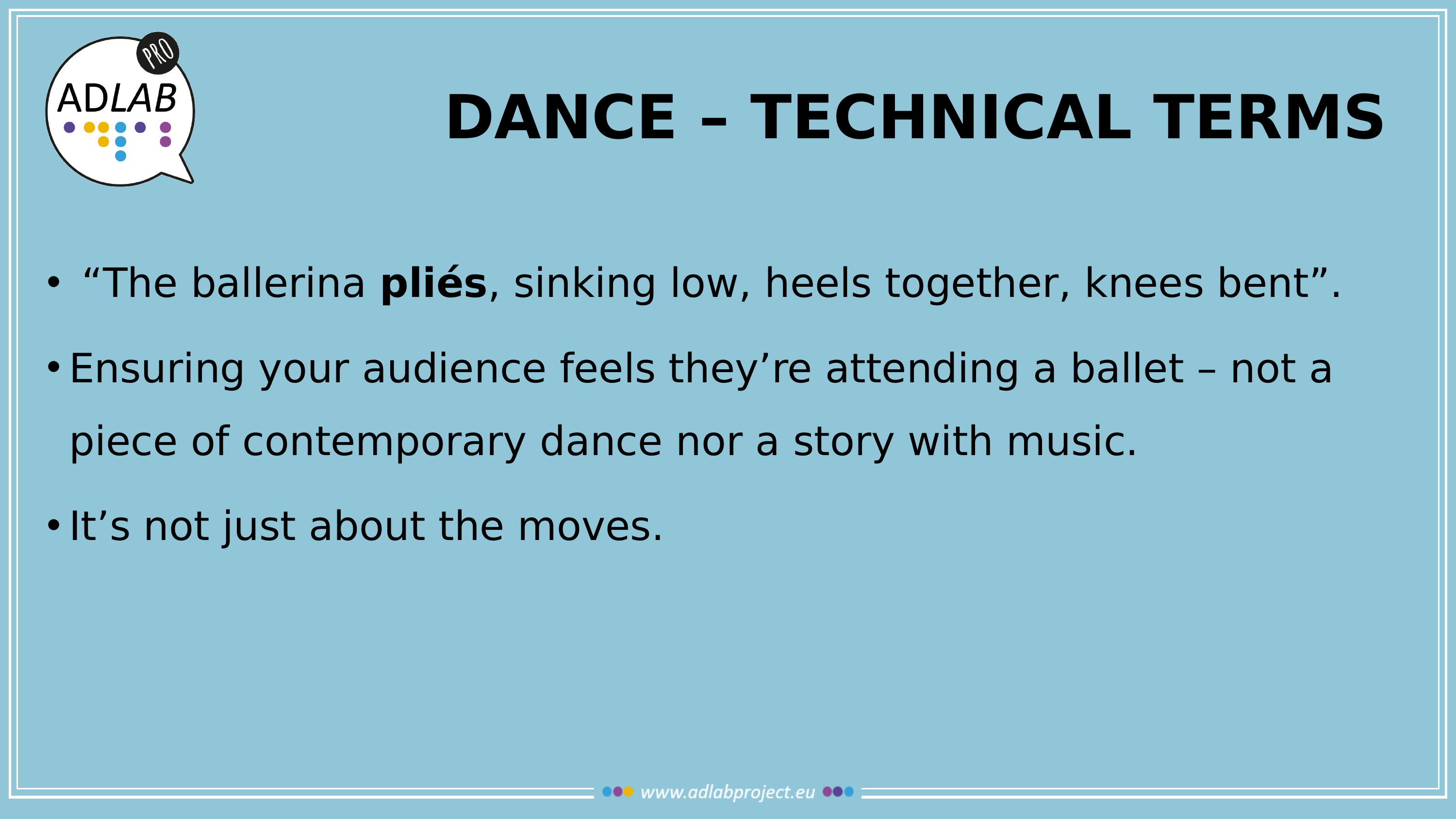

# Dance – technical terms
 “The ballerina pliés, sinking low, heels together, knees bent”.
Ensuring your audience feels they’re attending a ballet – not a piece of contemporary dance nor a story with music.
It’s not just about the moves.